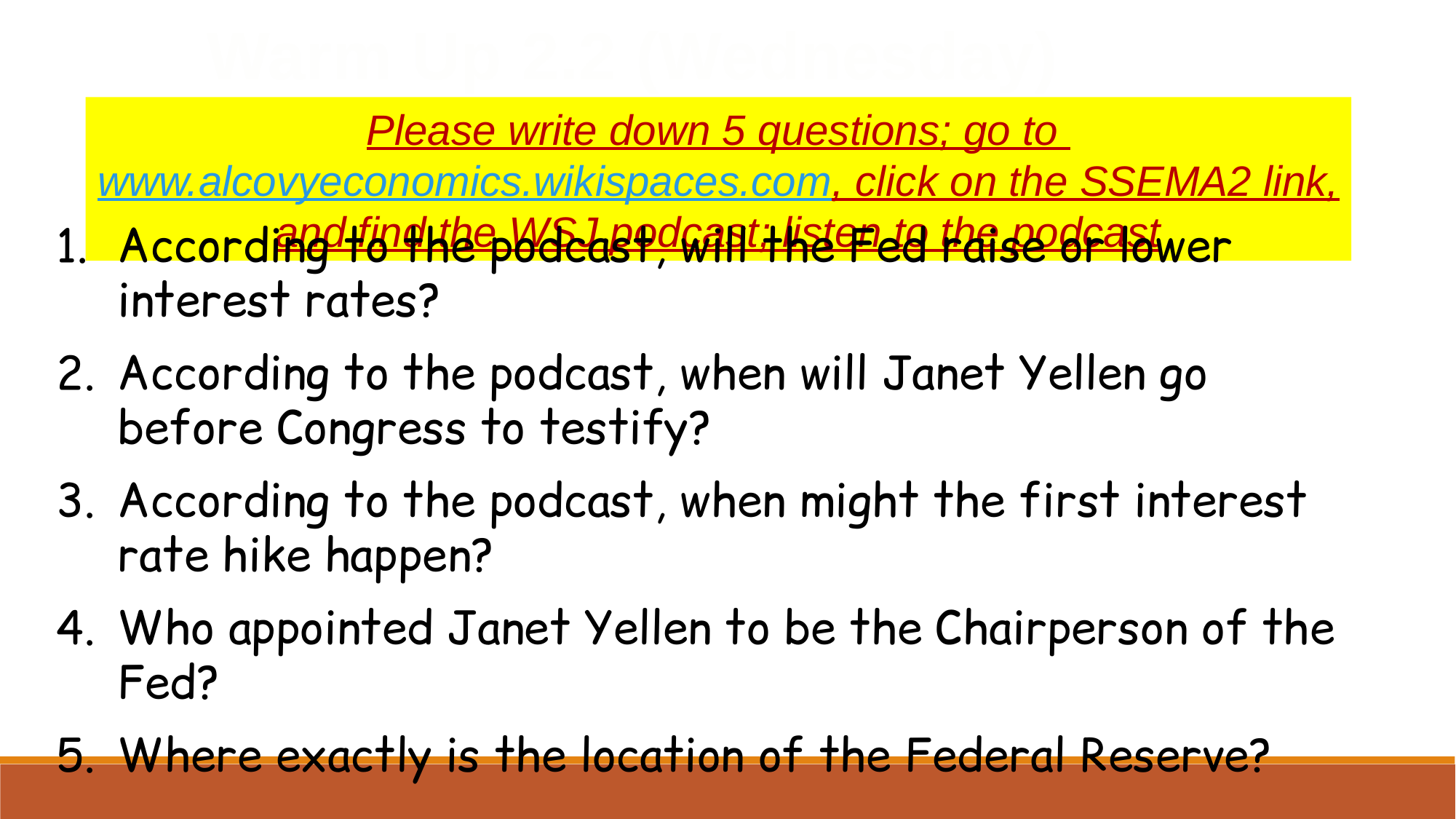

Warm Up 2.2 (Wednesday)
Please write down 5 questions; go to www.alcovyeconomics.wikispaces.com, click on the SSEMA2 link, and find the WSJ podcast; listen to the podcast
According to the podcast, will the Fed raise or lower interest rates?
According to the podcast, when will Janet Yellen go before Congress to testify?
According to the podcast, when might the first interest rate hike happen?
Who appointed Janet Yellen to be the Chairperson of the Fed?
Where exactly is the location of the Federal Reserve?